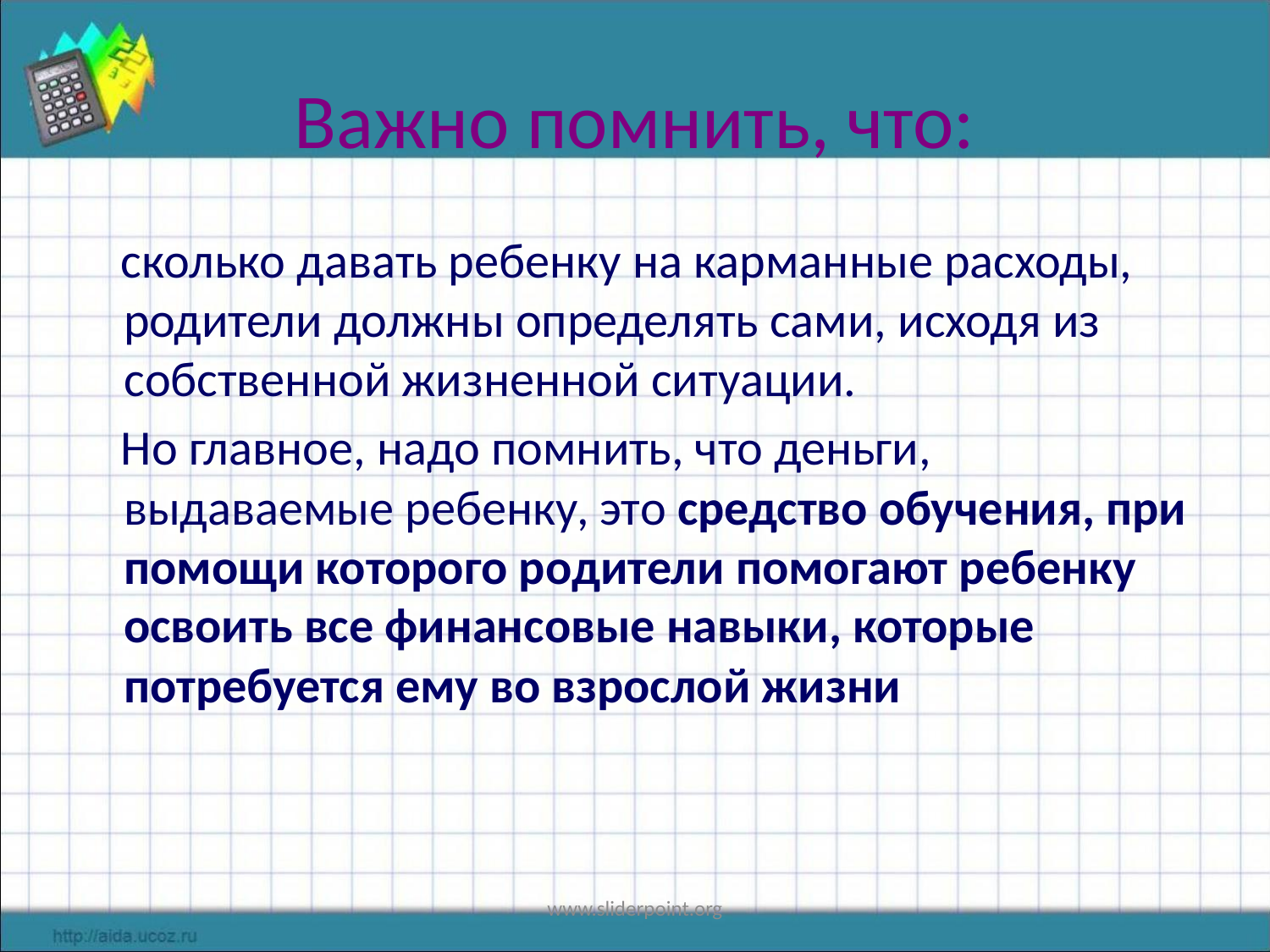

# Важно помнить, что:
    сколько давать ребенку на карманные расходы, родители должны определять сами, исходя из собственной жизненной ситуации.
    Но главное, надо помнить, что деньги, выдаваемые ребенку, это средство обучения, при помощи которого родители помогают ребенку освоить все финансовые навыки, которые потребуется ему во взрослой жизни
www.sliderpoint.org